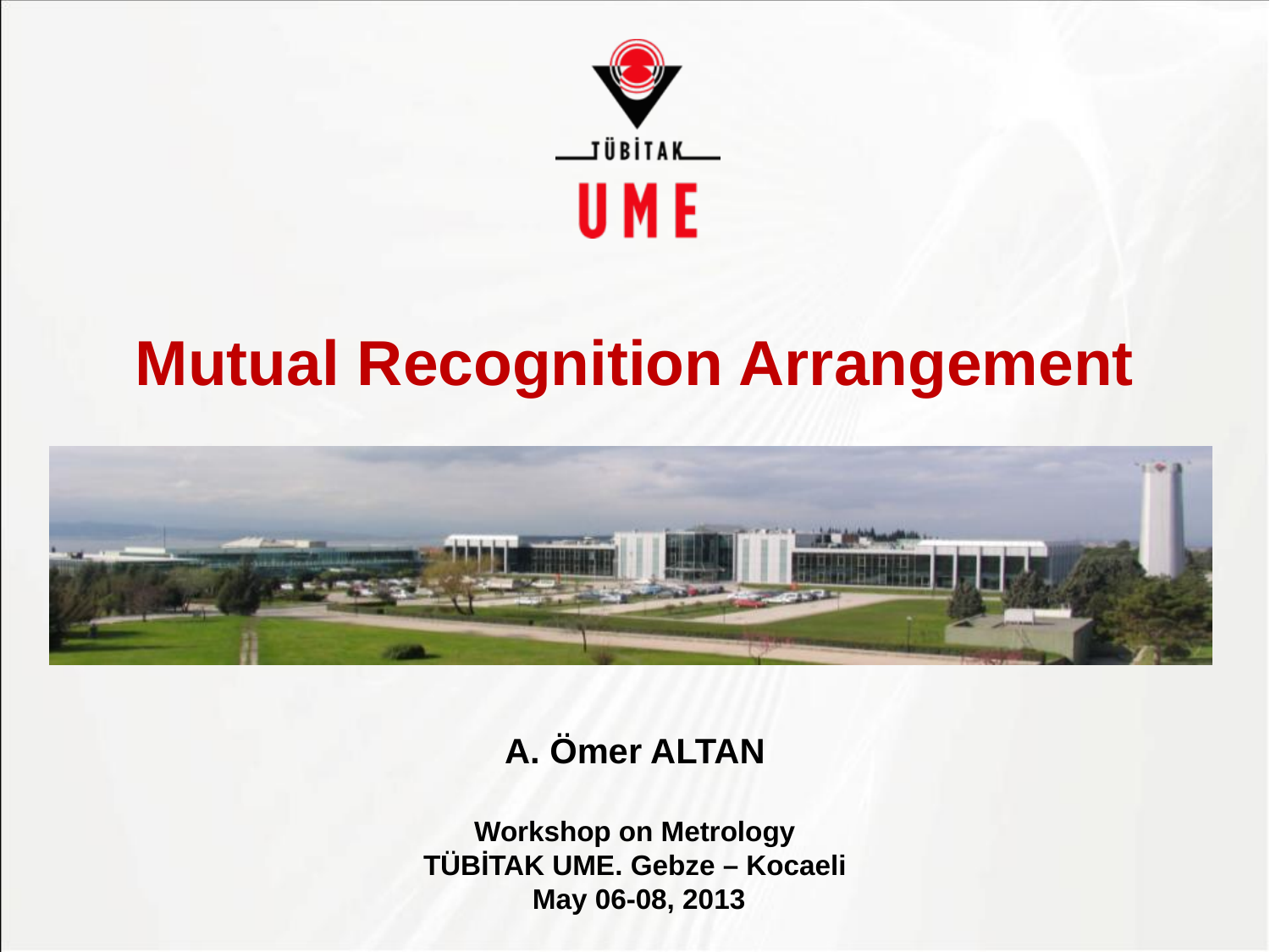

# Mutual Recognition Arrangement
A. Ömer ALTAN

Workshop on Metrology
TÜBİTAK UME. Gebze – Kocaeli
 May 06-08, 2013